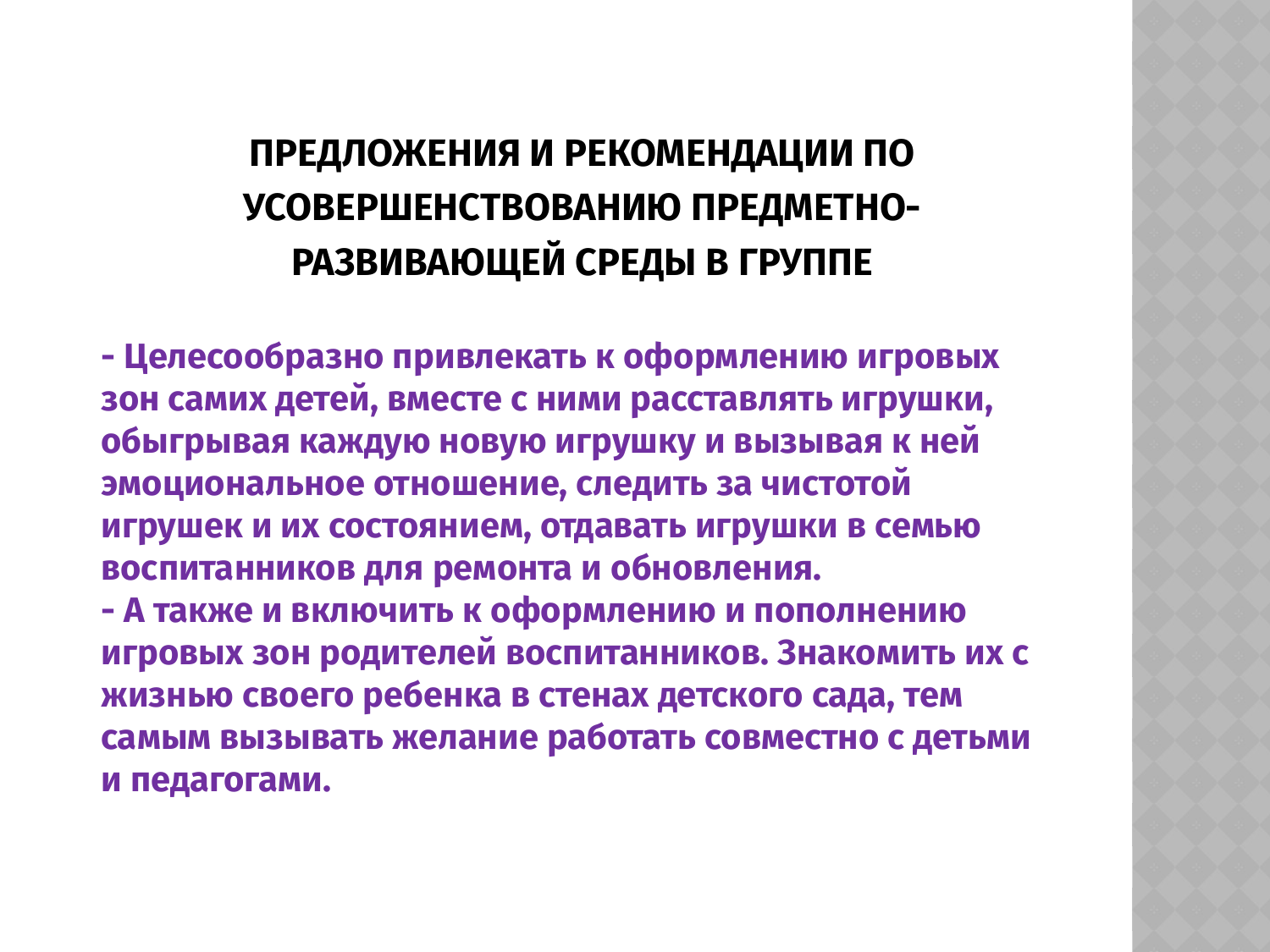

ПРЕДЛОЖЕНИЯ И РЕКОМЕНДАЦИИ ПО УСОВЕРШЕНСТВОВАНИЮ ПРЕДМЕТНО-РАЗВИВАЮЩЕЙ СРЕДЫ В ГРУППЕ

# - Целесообразно привлекать к оформлению игровых зон самих детей, вместе с ними расставлять игрушки, обыгрывая каждую новую игрушку и вызывая к ней эмоциональное отношение, следить за чистотой игрушек и их состоянием, отдавать игрушки в семью воспитанников для ремонта и обновления. - А также и включить к оформлению и пополнению игровых зон родителей воспитанников. Знакомить их с жизнью своего ребенка в стенах детского сада, тем самым вызывать желание работать совместно с детьми и педагогами.